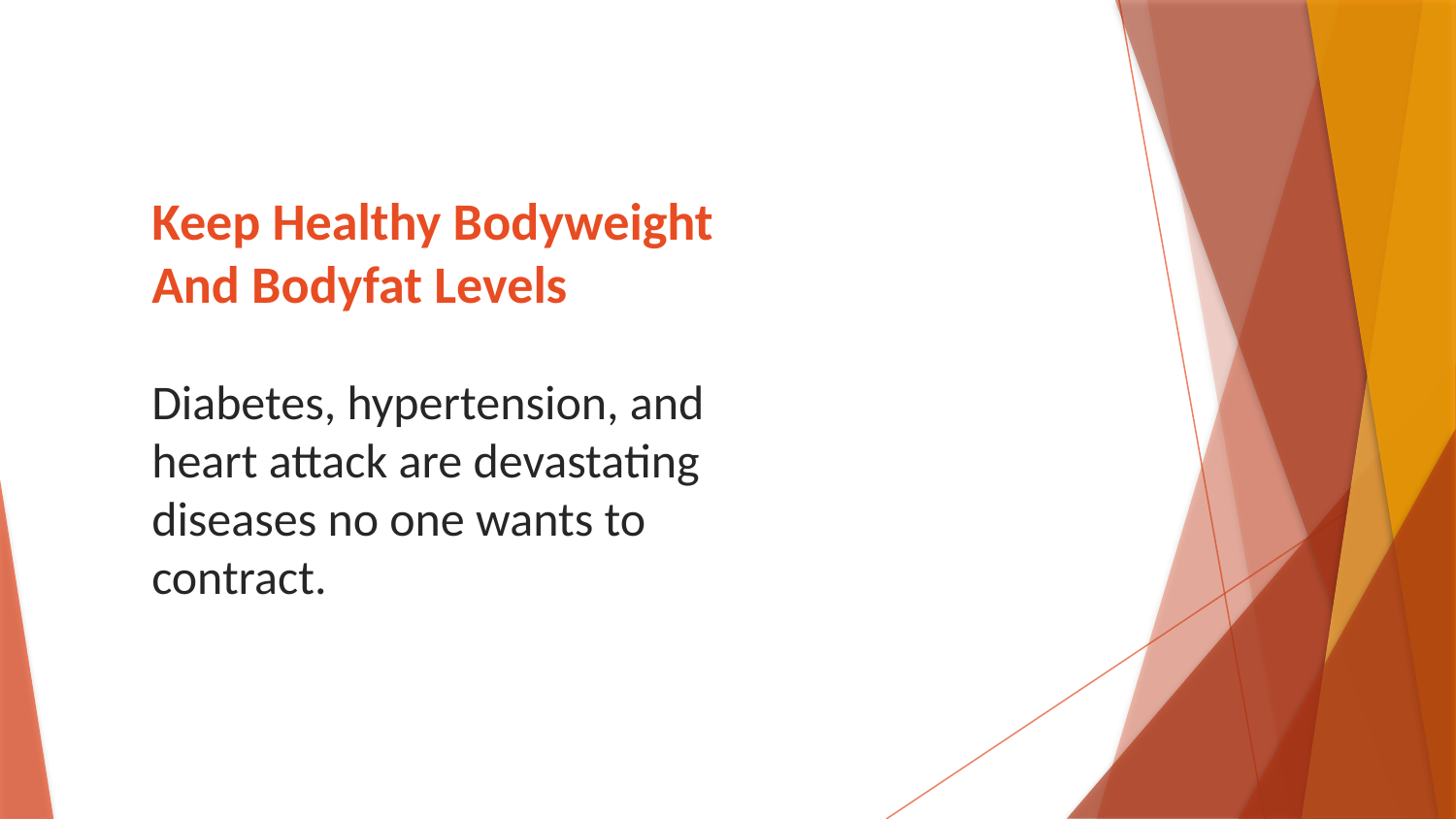

# Keep Healthy Bodyweight And Bodyfat Levels
Diabetes, hypertension, and heart attack are devastating diseases no one wants to contract.